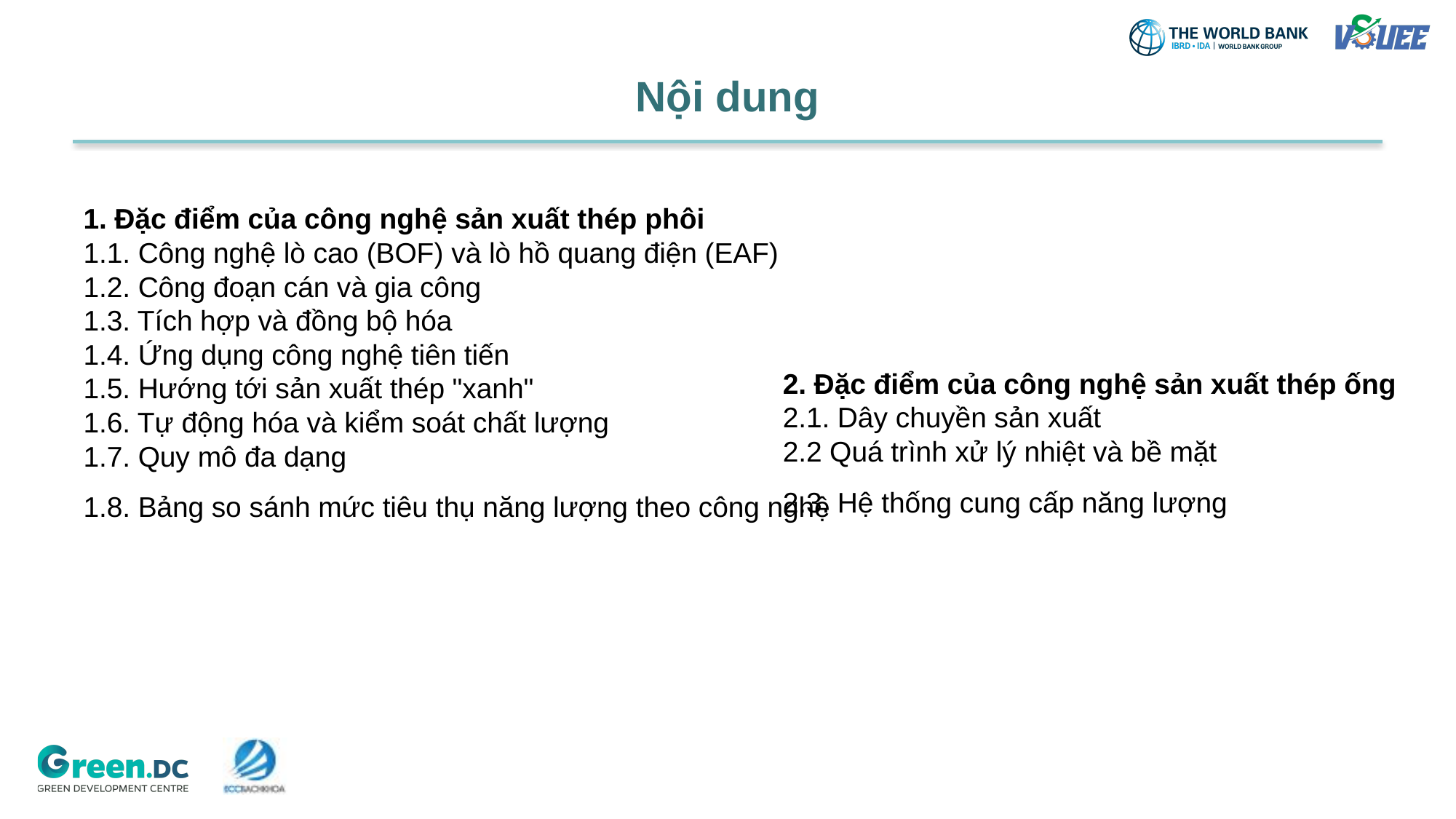

# Nội dung
1. Đặc điểm của công nghệ sản xuất thép phôi
1.1. Công nghệ lò cao (BOF) và lò hồ quang điện (EAF)
1.2. Công đoạn cán và gia công
1.3. Tích hợp và đồng bộ hóa
1.4. Ứng dụng công nghệ tiên tiến
1.5. Hướng tới sản xuất thép "xanh"
1.6. Tự động hóa và kiểm soát chất lượng
1.7. Quy mô đa dạng
1.8. Bảng so sánh mức tiêu thụ năng lượng theo công nghệ
2. Đặc điểm của công nghệ sản xuất thép ống
2.1. Dây chuyền sản xuất
2.2 Quá trình xử lý nhiệt và bề mặt
2.3. Hệ thống cung cấp năng lượng